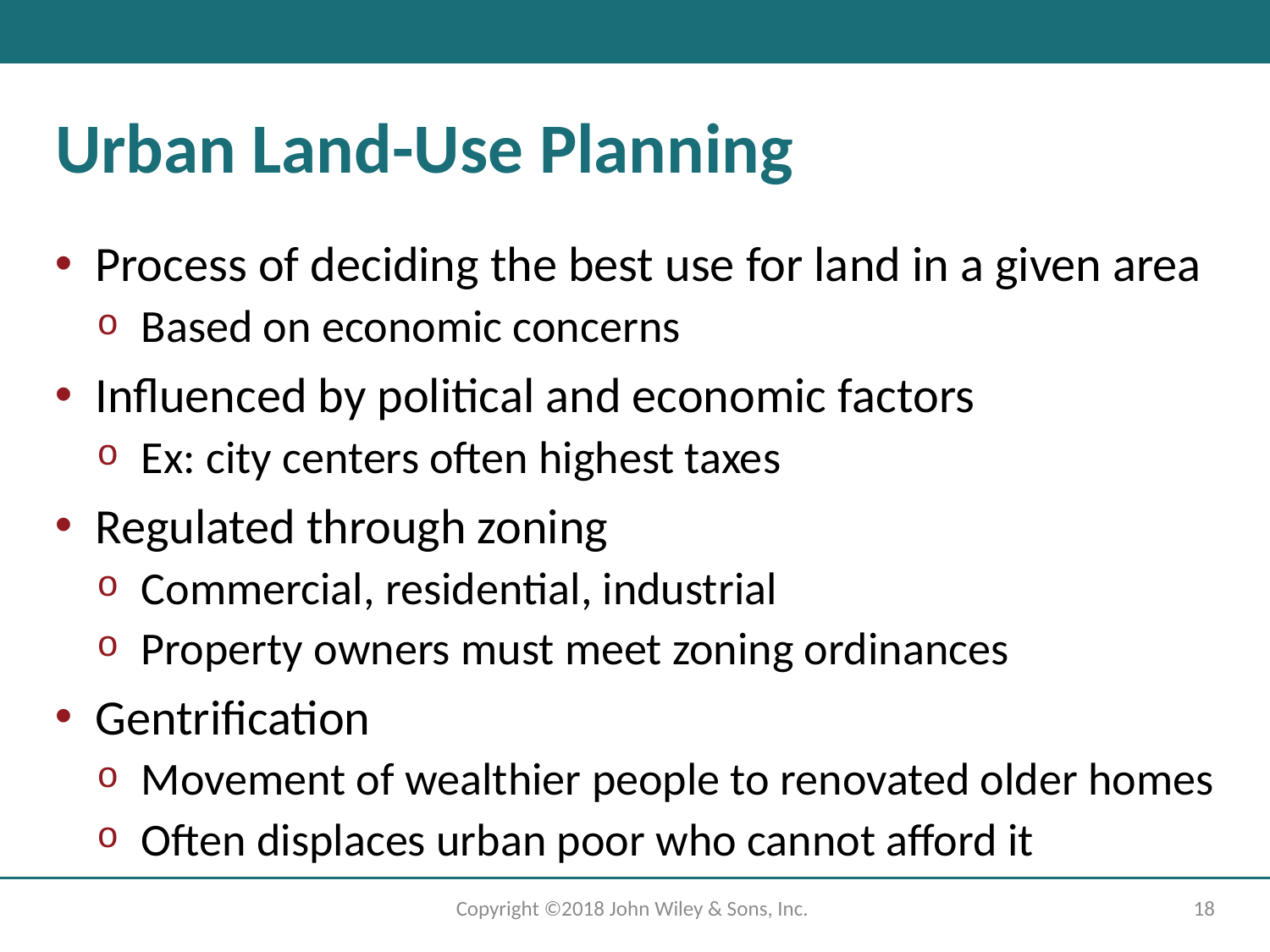

# Urban Land-Use Planning
Process of deciding the best use for land in a given area
Based on economic concerns
Influenced by political and economic factors
Ex: city centers often highest taxes
Regulated through zoning
Commercial, residential, industrial
Property owners must meet zoning ordinances
Gentrification
Movement of wealthier people to renovated older homes
Often displaces urban poor who cannot afford it
Copyright ©2018 John Wiley & Sons, Inc.
18